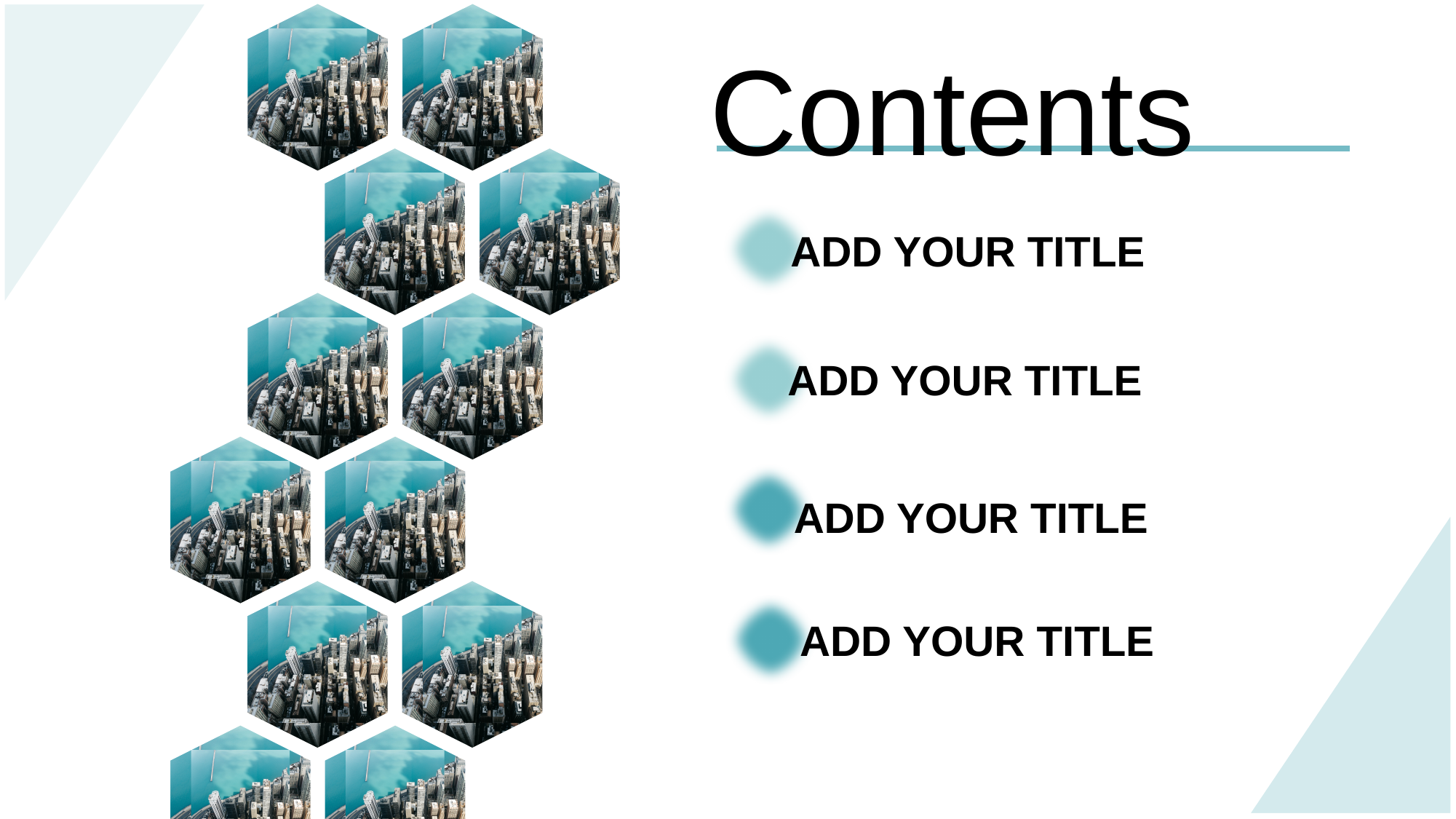

Contents

ADD YOUR TITLE

ADD YOUR TITLE

ADD YOUR TITLE

ADD YOUR TITLE